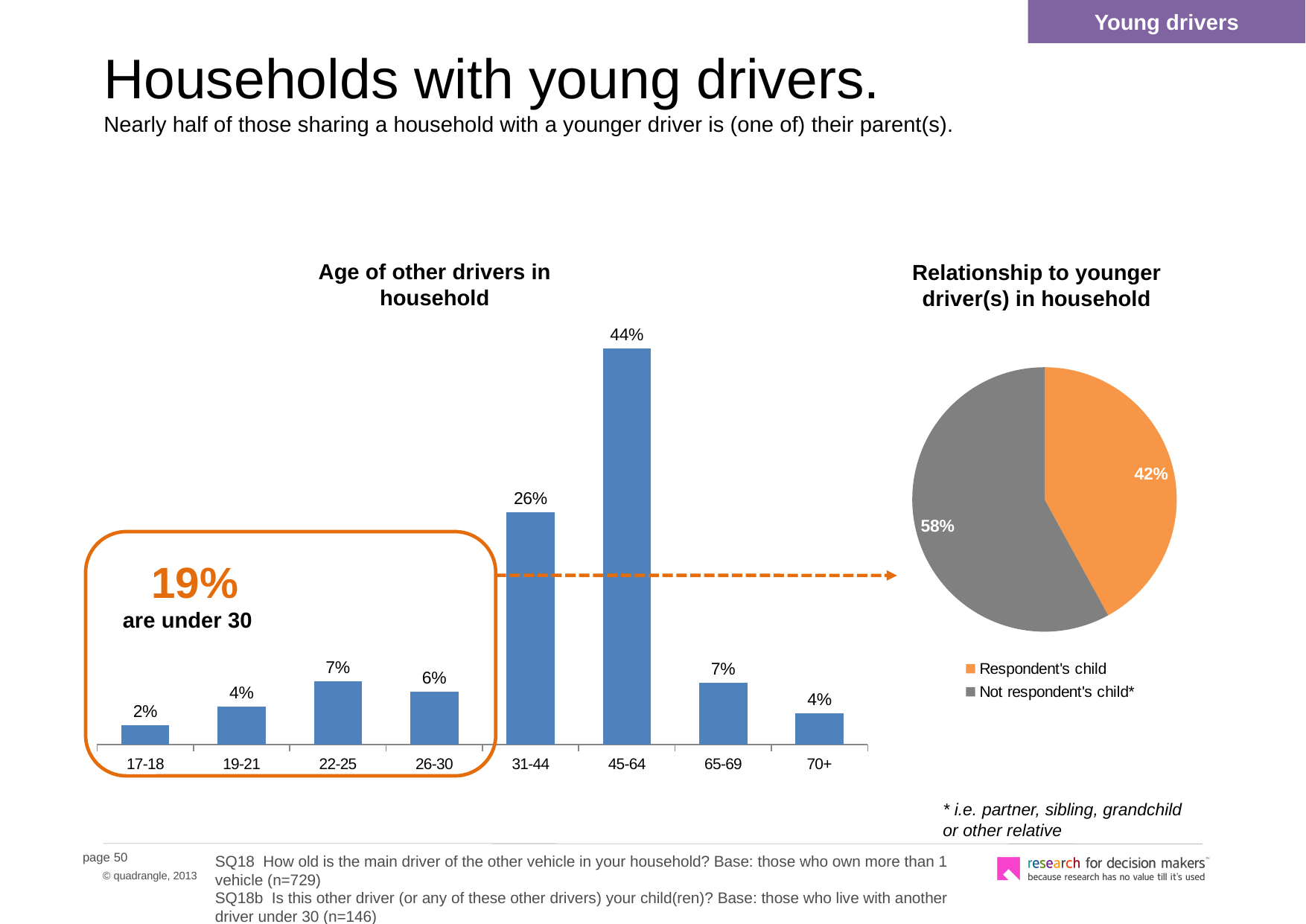

Young drivers
# Households with young drivers. Nearly half of those sharing a household with a younger driver is (one of) their parent(s).
Age of other drivers in household
Relationship to younger driver(s) in household

### Chart

| Category | Sales |
|---|---|
| Respondent's child | 0.4200000000000003 |
| Not respondent's child* | 0.5800000000000001 |

### Chart

| Category | Column1 |
|---|---|
| 17-18 | 0.021566401816118037 |
| 19-21 | 0.04199772985244075 |
| 22-25 | 0.07037457434733282 |
| 26-30 | 0.05902383654937583 |
| 31-44 | 0.2599318955732123 |
| 45-64 | 0.4426787741203178 |
| 65-69 | 0.06923950056753689 |
| 70+ | 0.03518728717366641 |
19%
are under 30
* i.e. partner, sibling, grandchild or other relative
SQ18  How old is the main driver of the other vehicle in your household? Base: those who own more than 1 vehicle (n=729)
SQ18b  Is this other driver (or any of these other drivers) your child(ren)? Base: those who live with another driver under 30 (n=146)